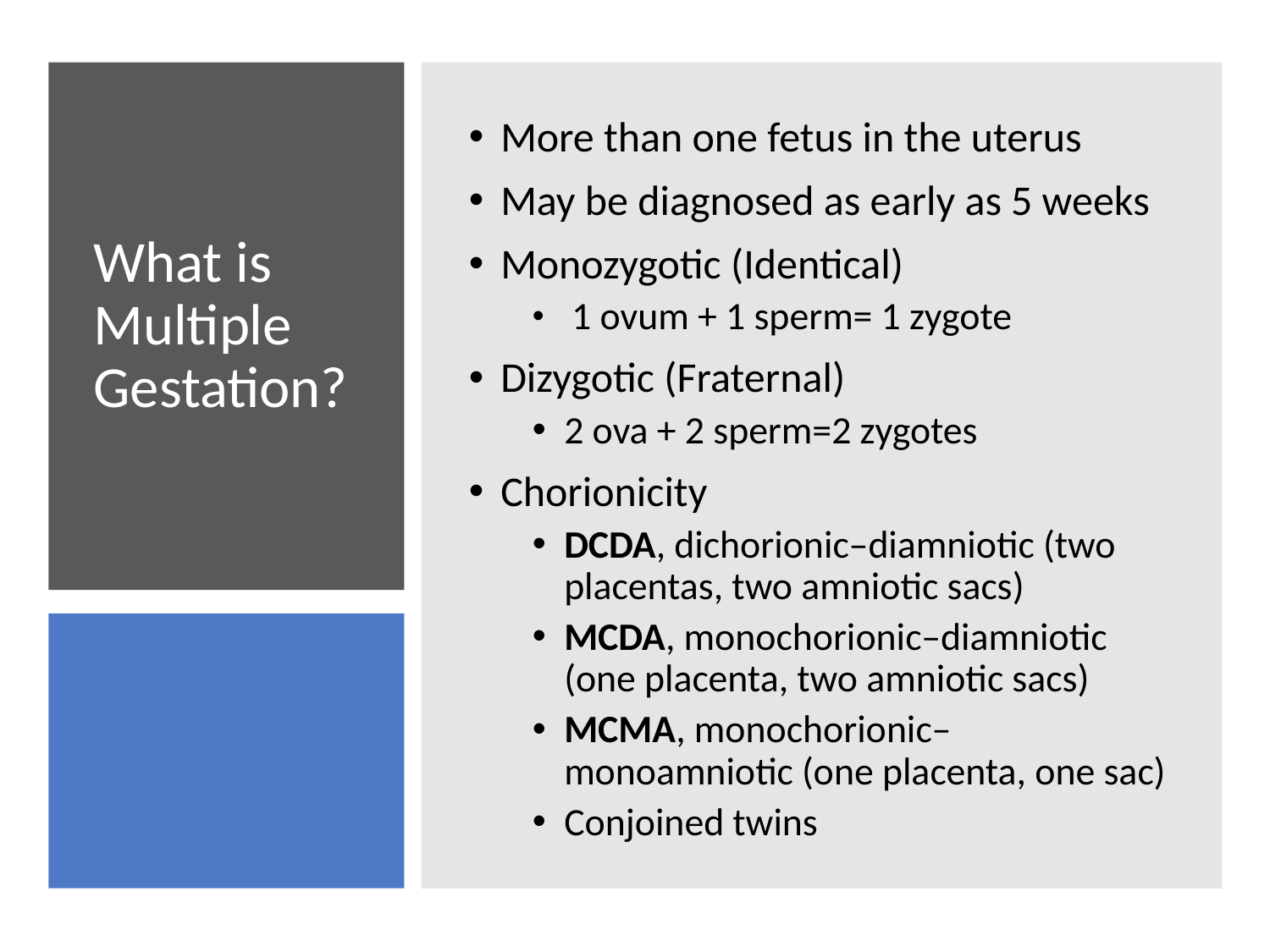

More than one fetus in the uterus
May be diagnosed as early as 5 weeks
Monozygotic (Identical)
 1 ovum + 1 sperm= 1 zygote
Dizygotic (Fraternal)
2 ova + 2 sperm=2 zygotes
Chorionicity
DCDA, dichorionic–diamniotic (two placentas, two amniotic sacs)
MCDA, monochorionic–diamniotic (one placenta, two amniotic sacs)
MCMA, monochorionic–monoamniotic (one placenta, one sac)
Conjoined twins
# What is Multiple Gestation?